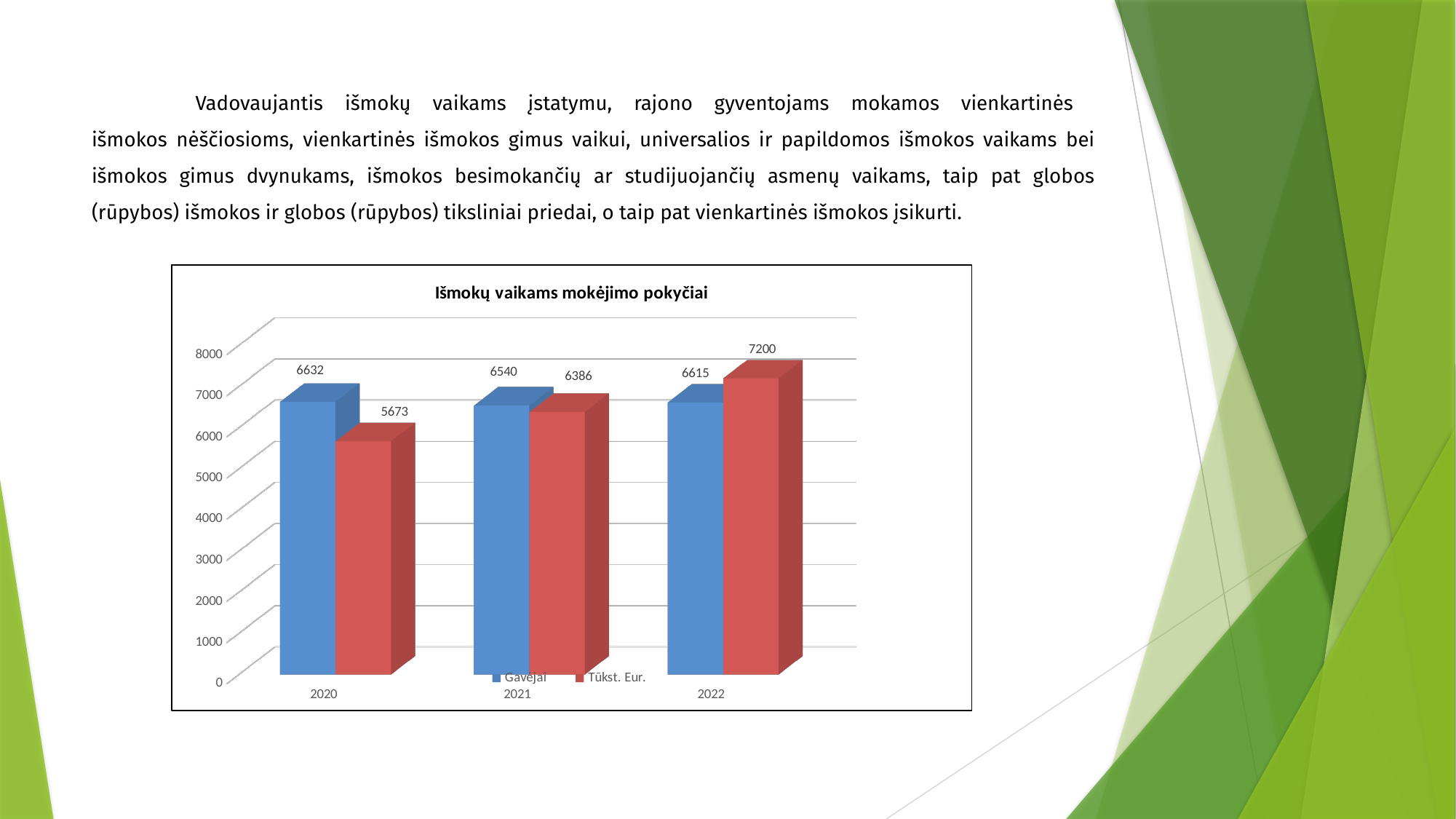

# Vadovaujantis išmokų vaikams įstatymu, rajono gyventojams mokamos vienkartinės išmokos nėščiosioms, vienkartinės išmokos gimus vaikui, universalios ir papildomos išmokos vaikams bei išmokos gimus dvynukams, išmokos besimokančių ar studijuojančių asmenų vaikams, taip pat globos (rūpybos) išmokos ir globos (rūpybos) tiksliniai priedai, o taip pat vienkartinės išmokos įsikurti.

[unsupported chart]